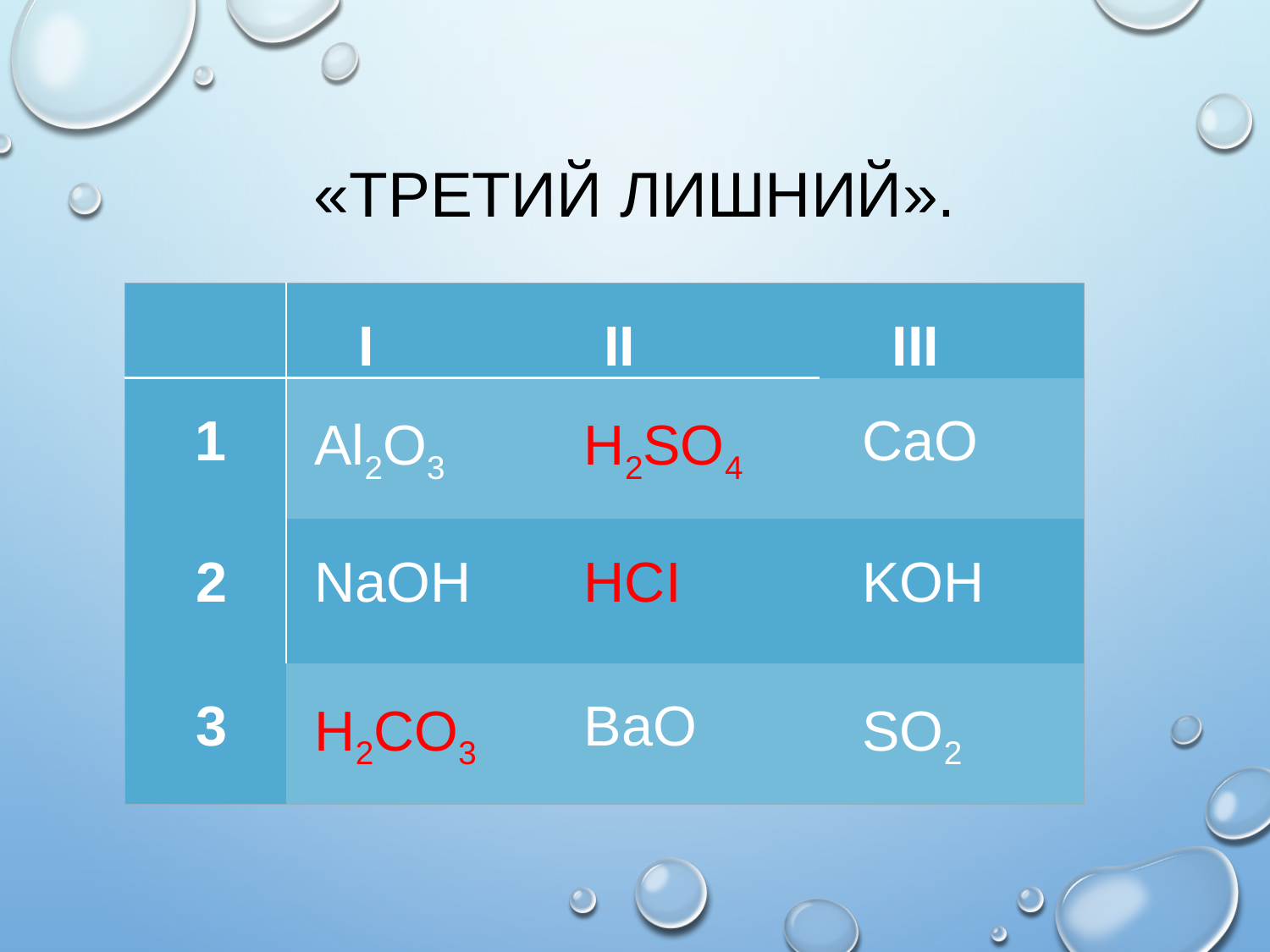

# «Третий лишний».
|  | I | II | III |
| --- | --- | --- | --- |
| 1 | Al2O3 | H2SO4 | СaO |
| 2 | NaOH | HCI | KOH |
| 3 | H2CO3 | BaO | SO2 |